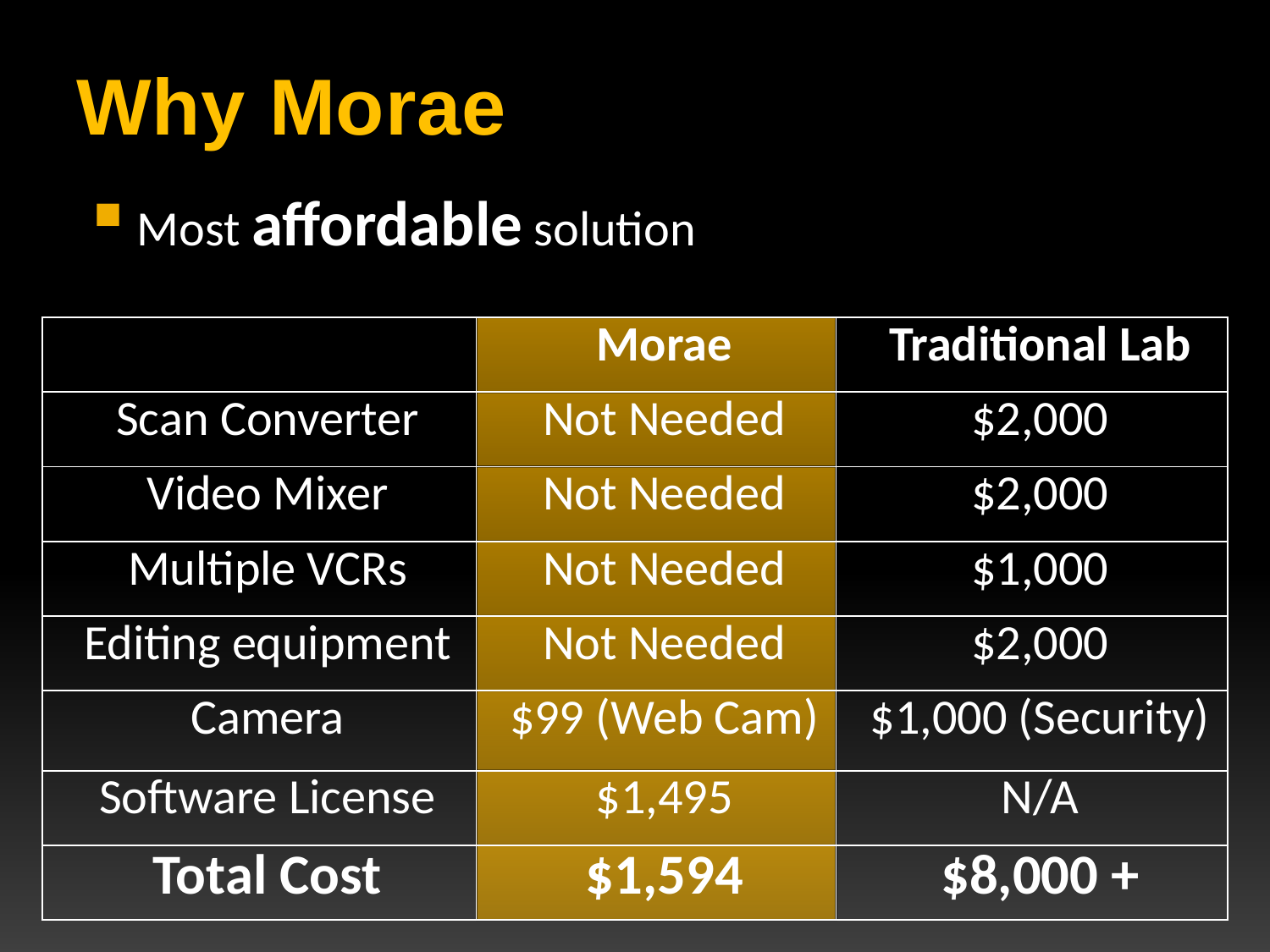

Why Morae
Most affordable solution

|  | Morae | Traditional Lab |
| --- | --- | --- |
| Scan Converter | Not Needed | $2,000 |
| Video Mixer | Not Needed | $2,000 |
| Multiple VCRs | Not Needed | $1,000 |
| Editing equipment | Not Needed | $2,000 |
| Camera | $99 (Web Cam) | $1,000 (Security) |
| Software License | $1,495 | N/A |
| Total Cost | $1,594 | $8,000 + |